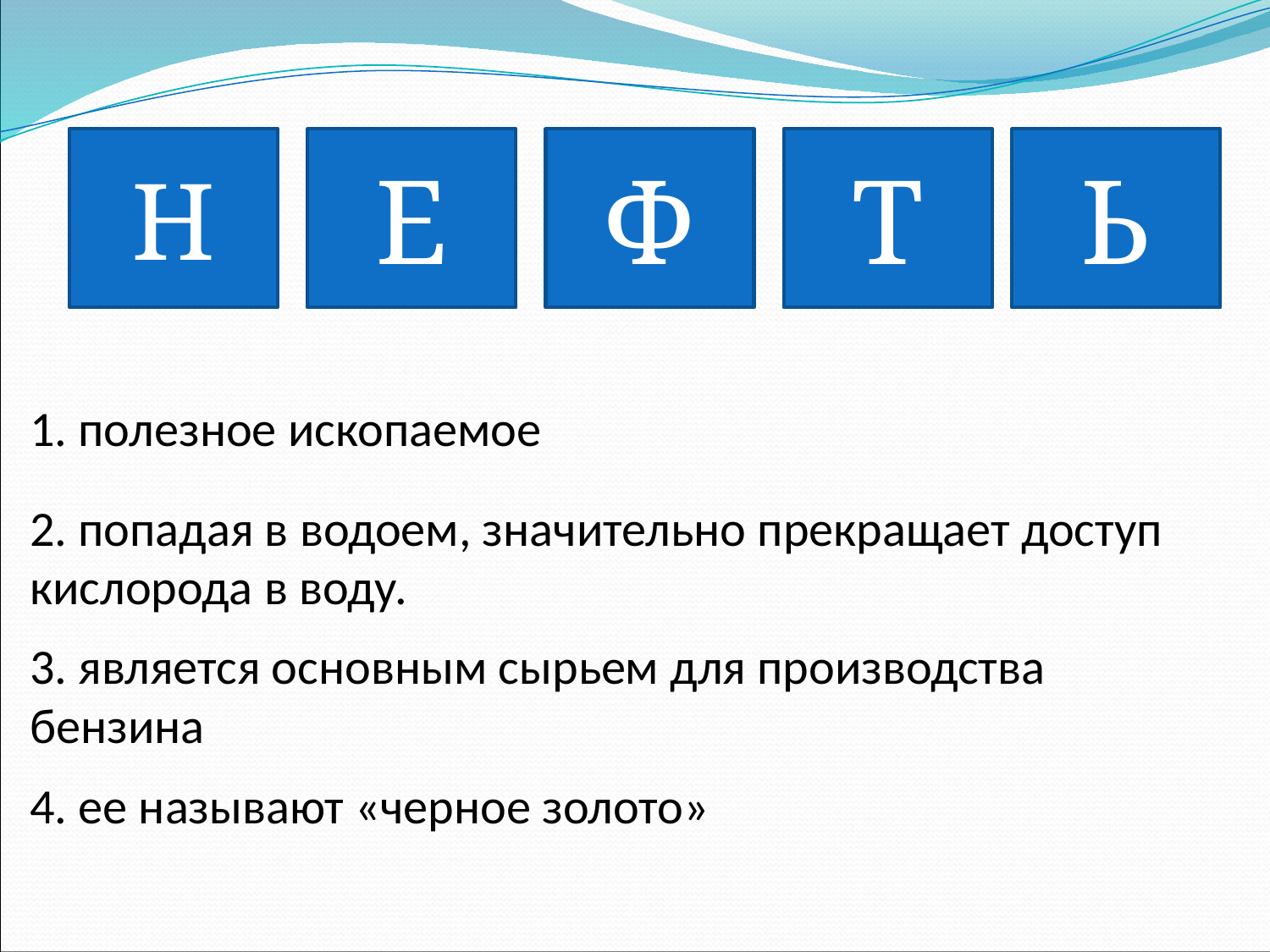

Н
Е
Ф
Т
Ь
# 1. полезное ископаемое
2. попадая в водоем, значительно прекращает доступ кислорода в воду.
3. является основным сырьем для производства бензина
4. ее называют «черное золото»